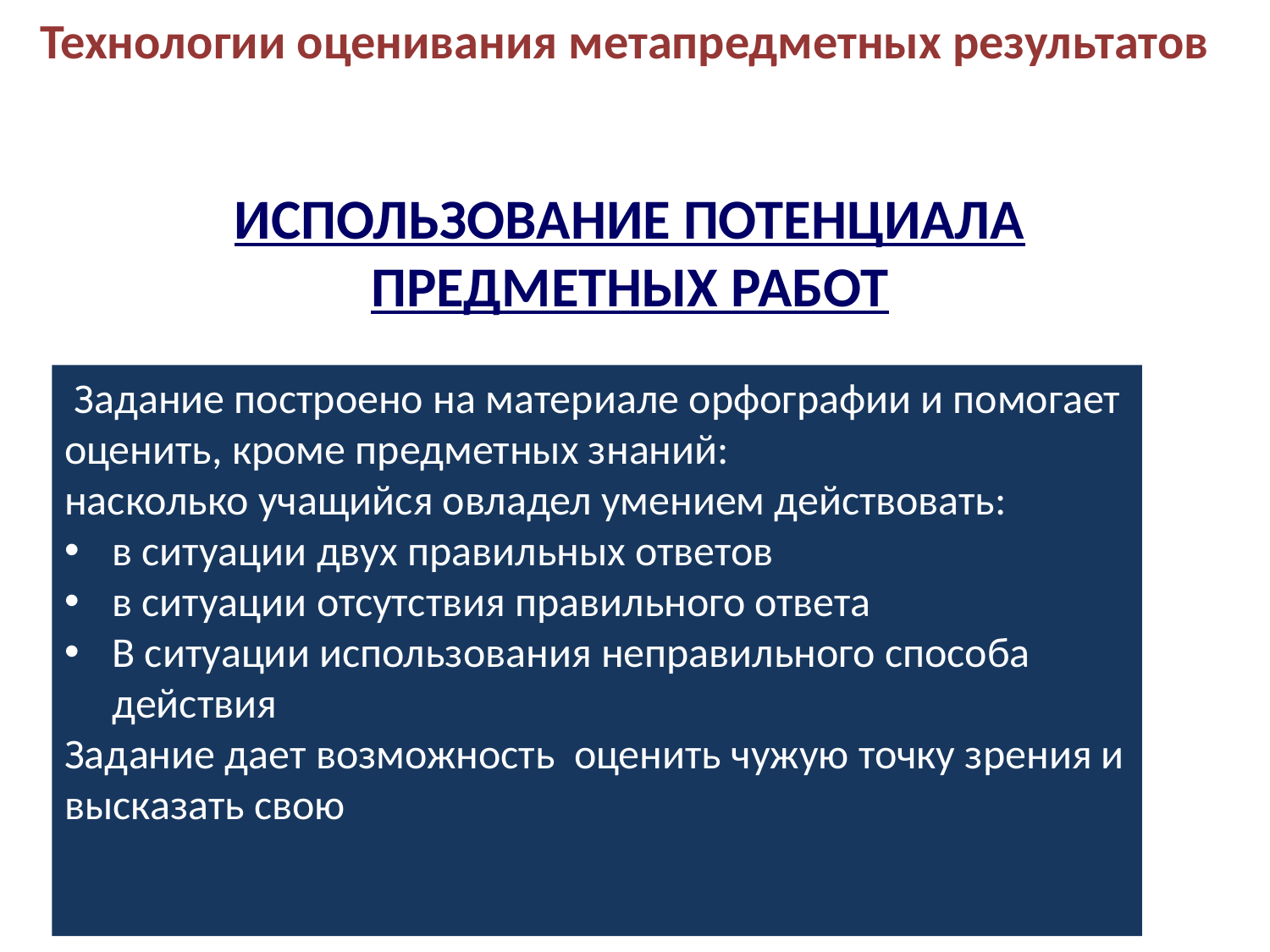

# Технологии оценивания метапредметных результатов
ИСПОЛЬЗОВАНИЕ ПОТЕНЦИАЛА ПРЕДМЕТНЫХ РАБОТ
 Задание построено на материале орфографии и помогает оценить, кроме предметных знаний:
насколько учащийся овладел умением действовать:
в ситуации двух правильных ответов
в ситуации отсутствия правильного ответа
В ситуации использования неправильного способа действия
Задание дает возможность  оценить чужую точку зрения и высказать свою